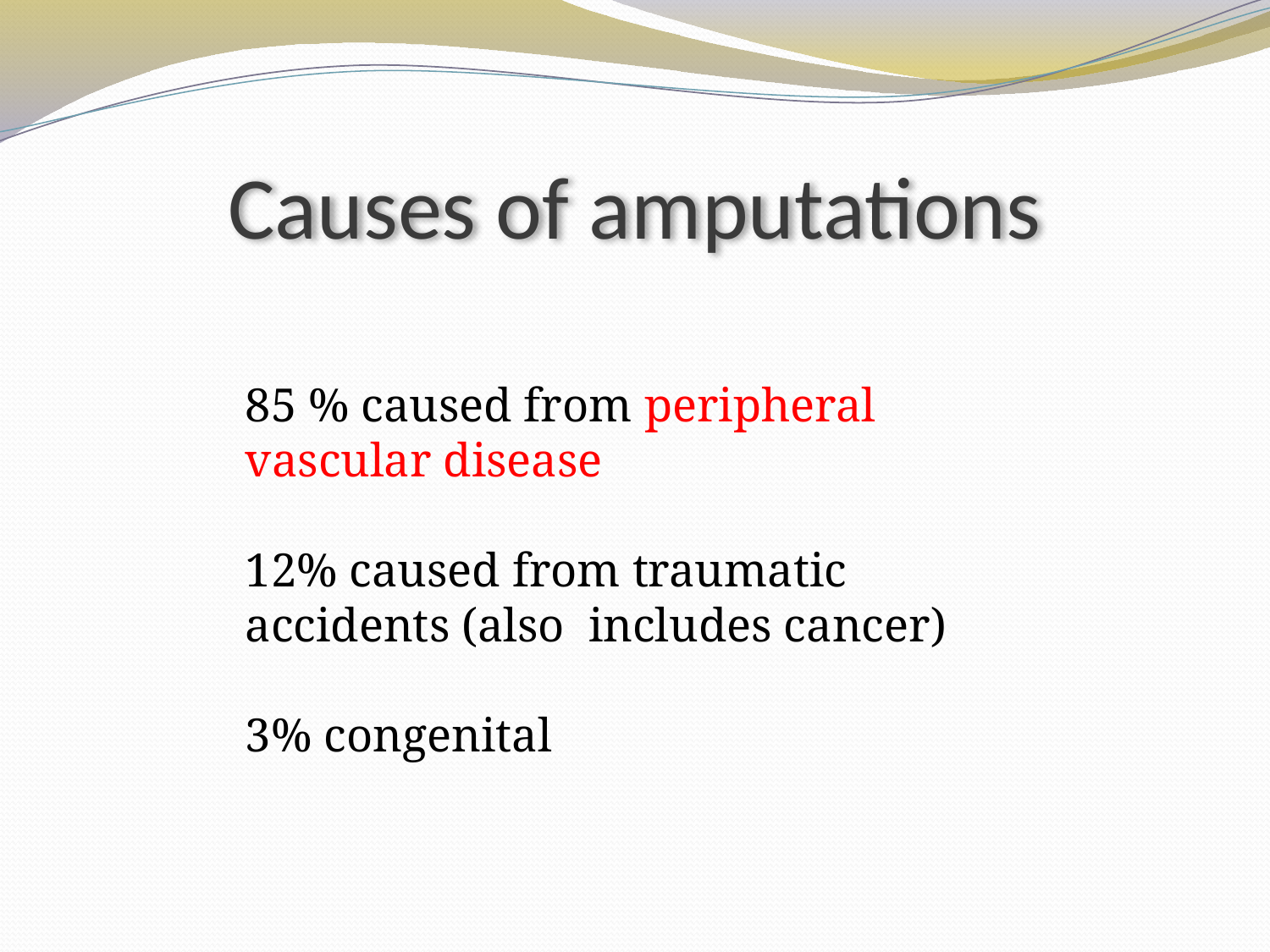

# Causes of amputations
85 % caused from peripheral vascular disease

12% caused from traumatic accidents (also  includes cancer)

3% congenital